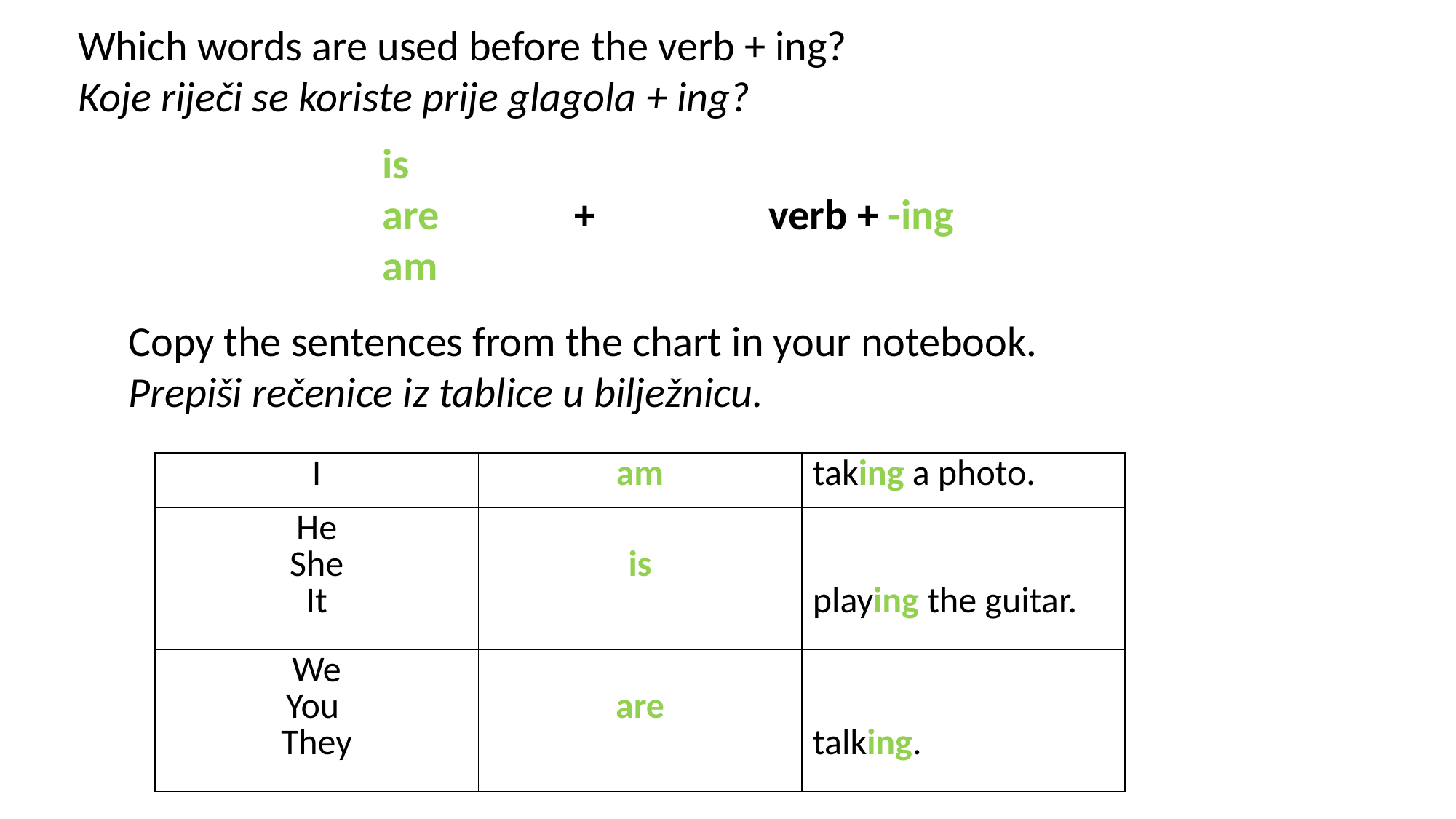

Which words are used before the verb + ing?
Koje riječi se koriste prije glagola + ing?
is
are              +                  verb + -ing
am
Copy the sentences from the chart in your notebook.
Prepiši rečenice iz tablice u bilježnicu.
| I | am | taking a photo. |
| --- | --- | --- |
| He She It | is | playing the guitar. |
| We You They | are | talking. |